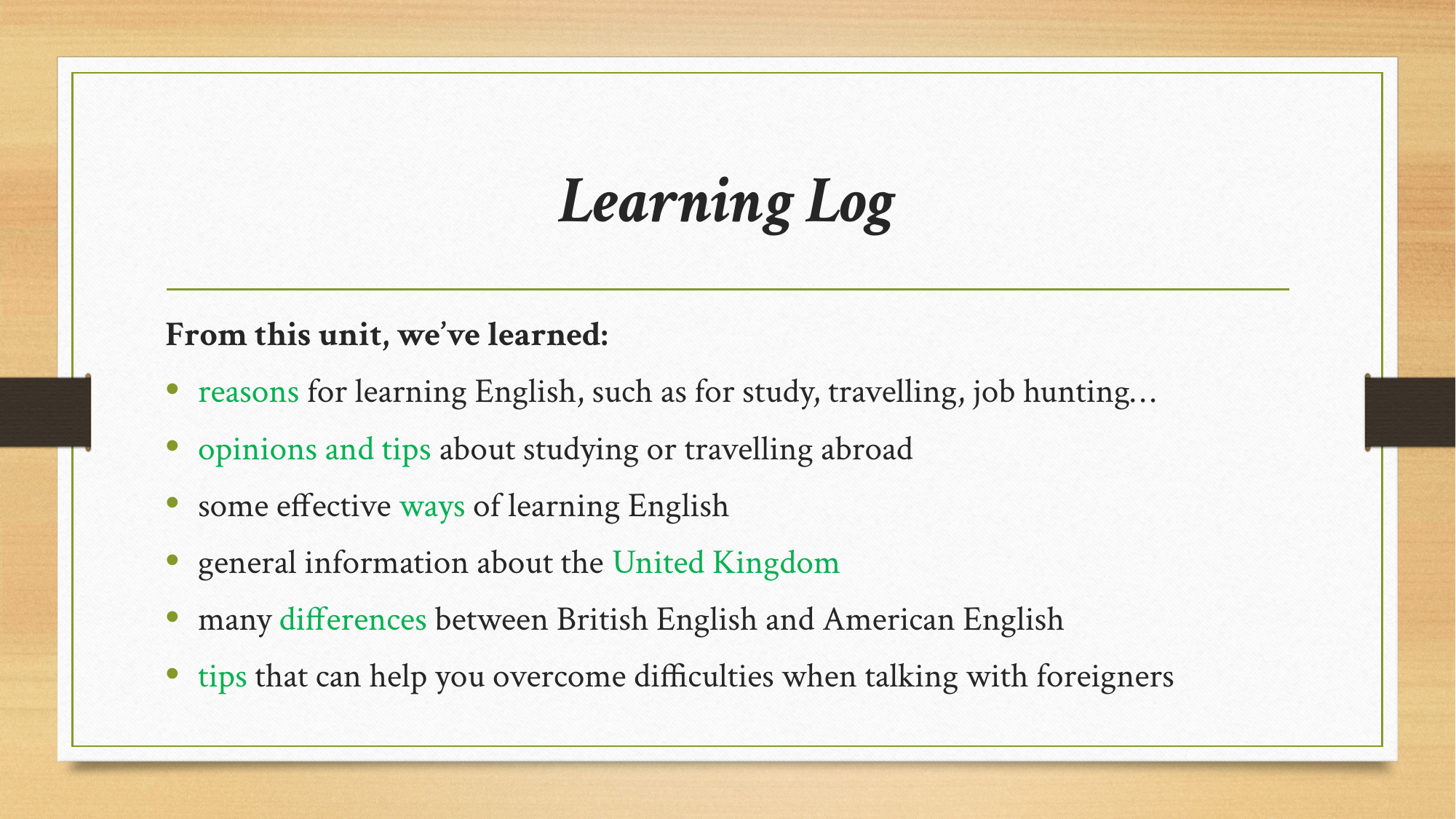

# Learning Log
From this unit, we’ve learned:
reasons for learning English, such as for study, travelling, job hunting…
opinions and tips about studying or travelling abroad
some effective ways of learning English
general information about the United Kingdom
many differences between British English and American English
tips that can help you overcome difficulties when talking with foreigners